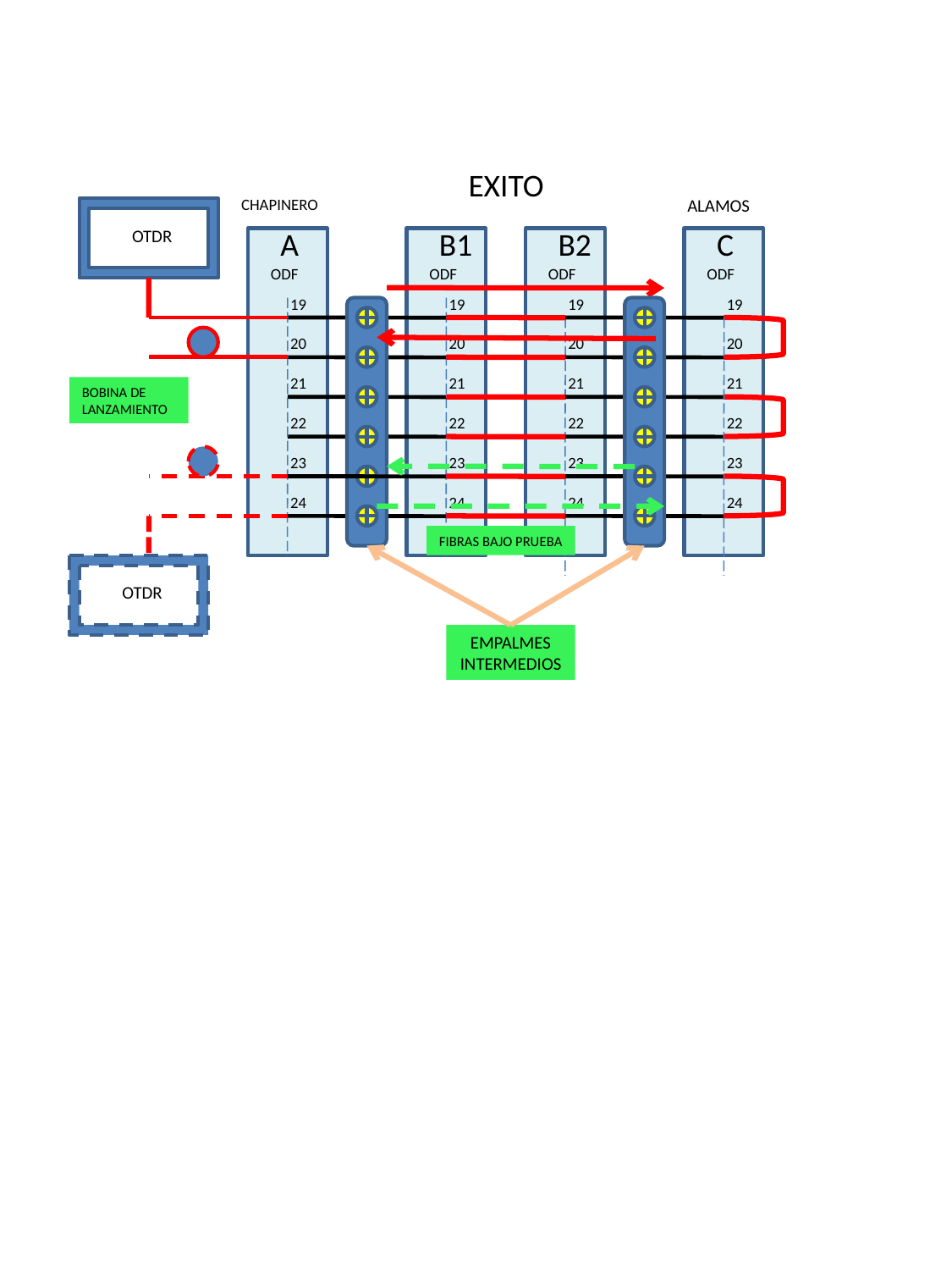

EXITO
CHAPINERO
ALAMOS

OTDR
A
B1
B2
C

ODF
ODF
ODF
ODF
19
19
19
19

20
20
20
20

21
21
21
21
BOBINA DE LANZAMIENTO

22
22
22
22

23
23
23
23

24
24
24
24

FIBRAS BAJO PRUEBA

OTDR
EMPALMES INTERMEDIOS